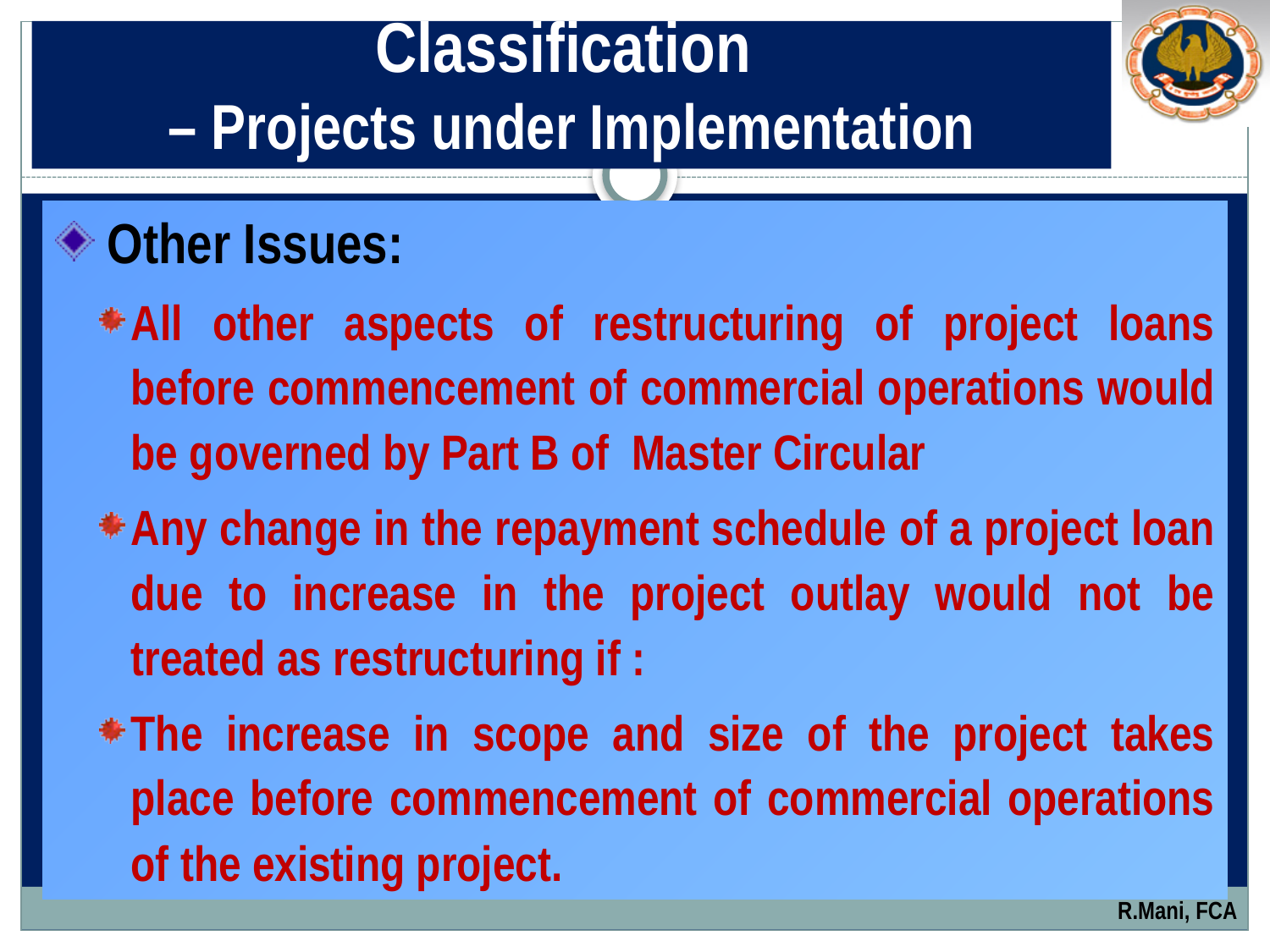

# Classification – Projects under Implementation
 Other Issues:
All other aspects of restructuring of project loans before commencement of commercial operations would be governed by Part B of  Master Circular
Any change in the repayment schedule of a project loan due to increase in the project outlay would not be treated as restructuring if :
The increase in scope and size of the project takes place before commencement of commercial operations of the existing project.